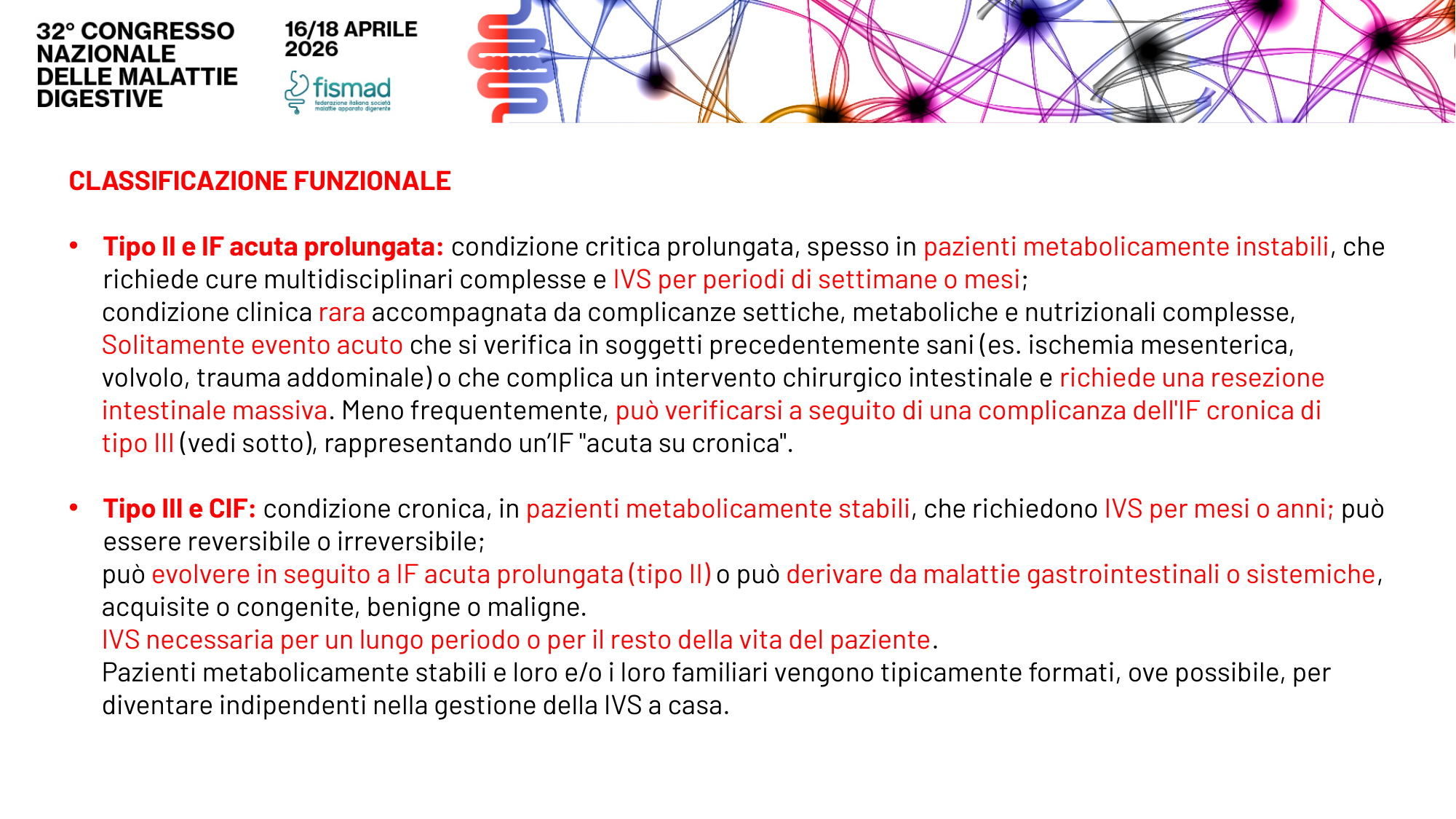

CLASSIFICAZIONE FUNZIONALE

Tipo II e IF acuta prolungata: condizione critica prolungata, spesso in pazienti metabolicamente instabili, che richiede cure multidisciplinari complesse e IVS per periodi di settimane o mesi;
      condizione clinica rara accompagnata da complicanze settiche, metaboliche e nutrizionali complesse,
      Solitamente evento acuto che si verifica in soggetti precedentemente sani (es. ischemia mesenterica,
      volvolo, trauma addominale) o che complica un intervento chirurgico intestinale e richiede una resezione
      intestinale massiva. Meno frequentemente, può verificarsi a seguito di una complicanza dell'IF cronica di
      tipo III (vedi sotto), rappresentando un’IF "acuta su cronica".

Tipo III e CIF: condizione cronica, in pazienti metabolicamente stabili, che richiedono IVS per mesi o anni; può essere reversibile o irreversibile;
      può evolvere in seguito a IF acuta prolungata (tipo II) o può derivare da malattie gastrointestinali o sistemiche,
      acquisite o congenite, benigne o maligne.
      IVS necessaria per un lungo periodo o per il resto della vita del paziente.
      Pazienti metabolicamente stabili e loro e/o i loro familiari vengono tipicamente formati, ove possibile, per
      diventare indipendenti nella gestione della IVS a casa.